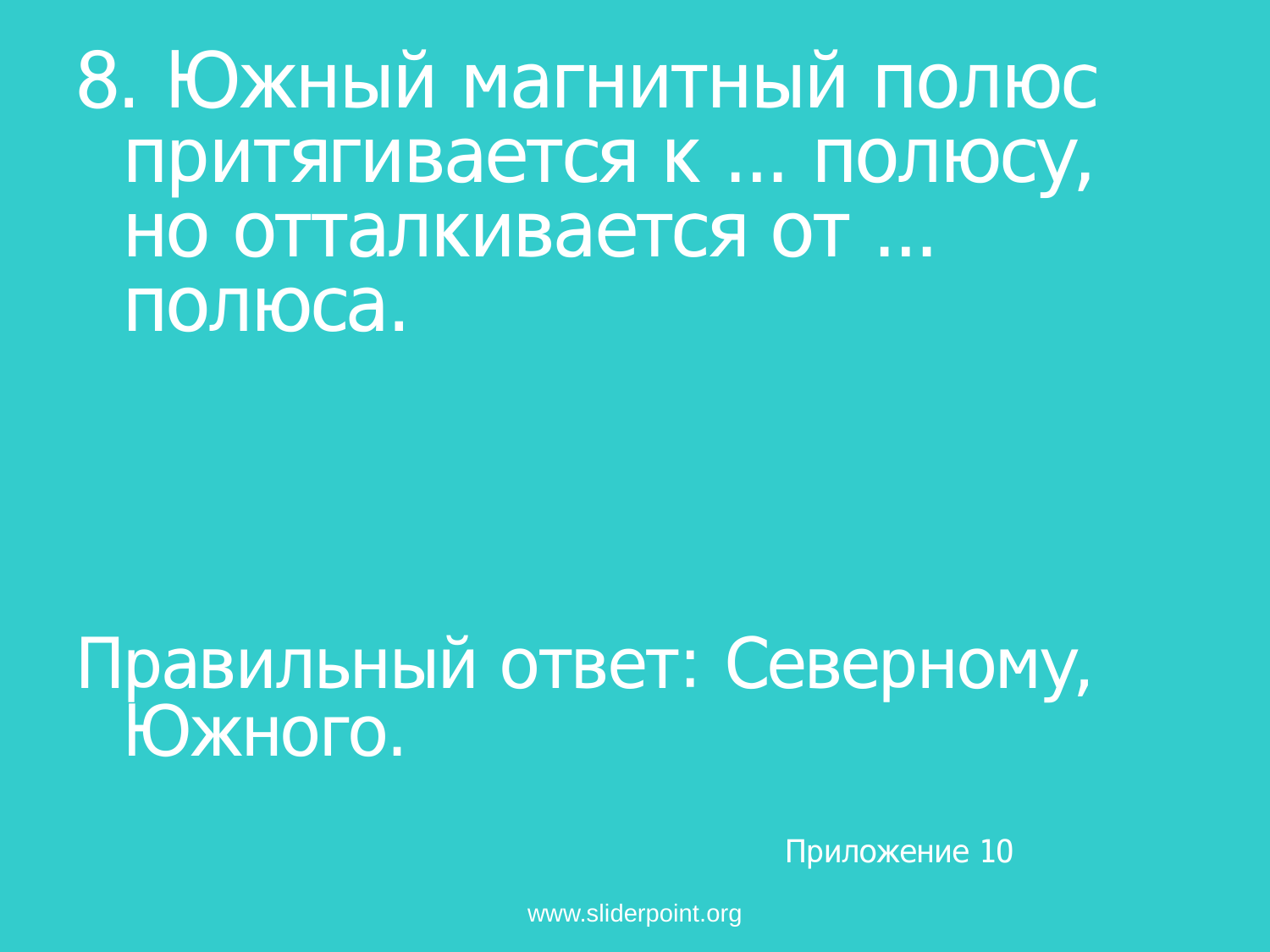

8. Южный магнитный полюс притягивается к … полюсу, но отталкивается от … полюса.

Правильный ответ: Северному, Южного.
Приложение 10

www.sliderpoint.org